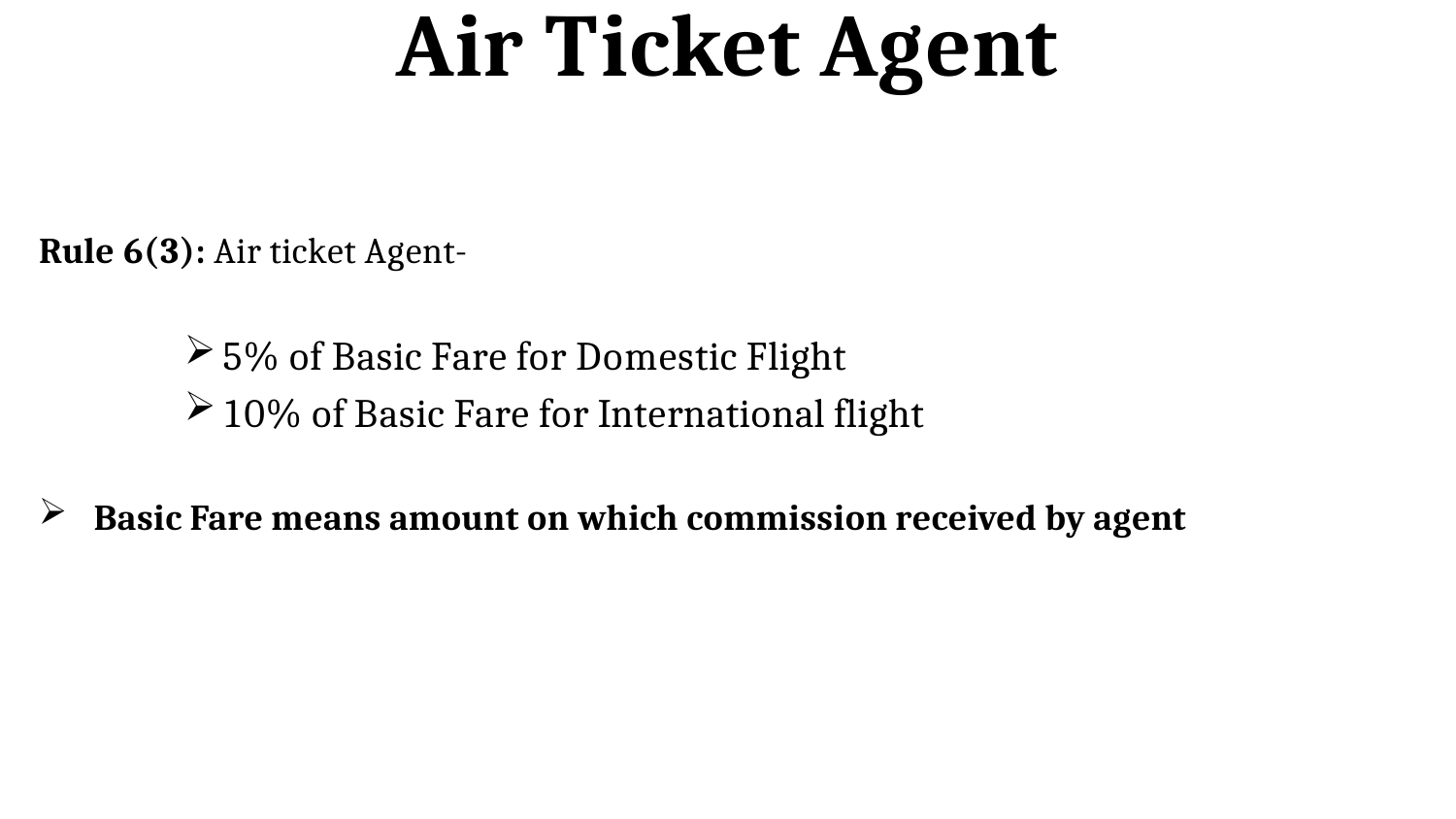

# Air Ticket Agent

Rule 6(3): Air ticket Agent-

5% of Basic Fare for Domestic Flight
10% of Basic Fare for International flight

Basic Fare means amount on which commission received by agent